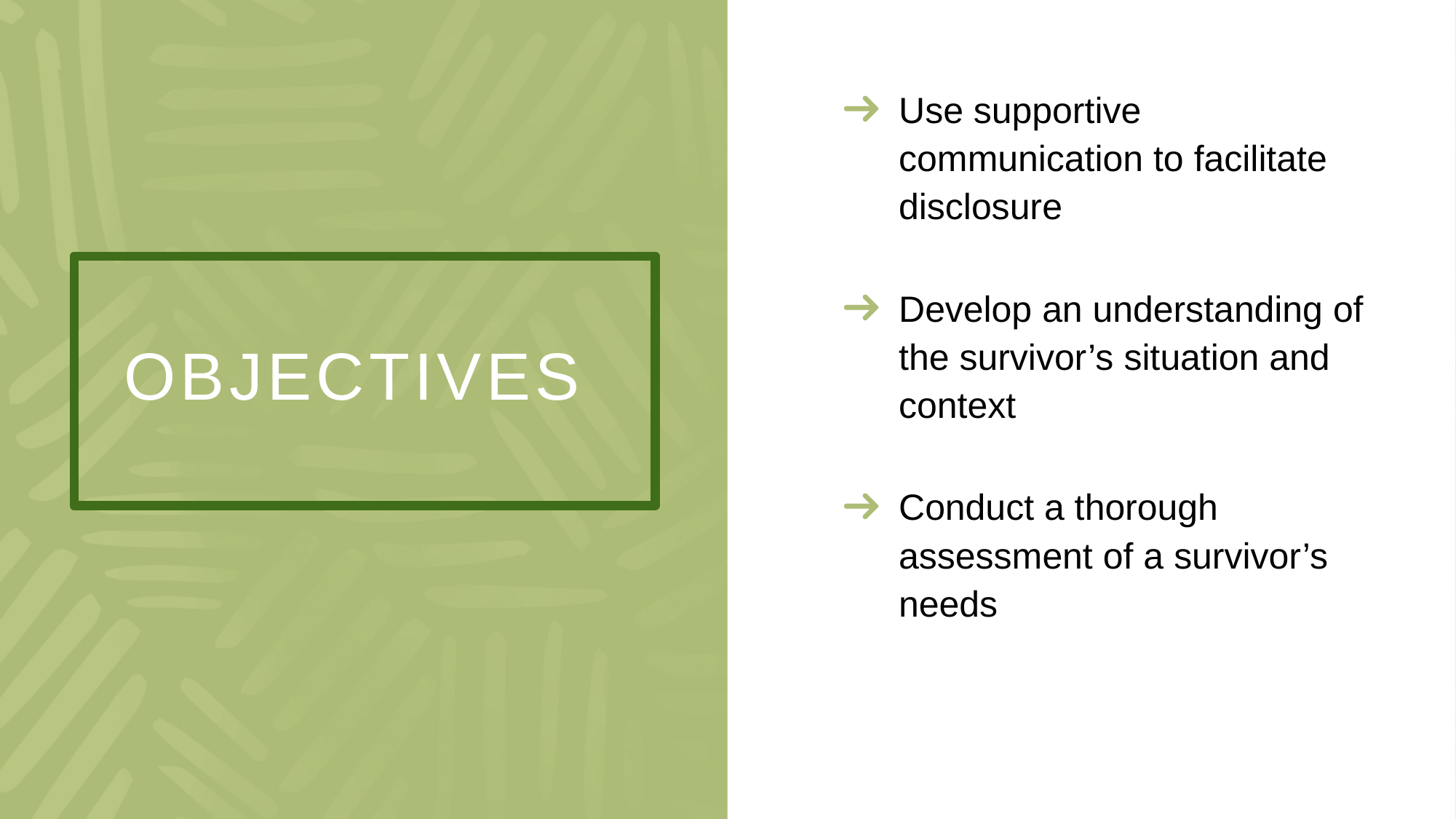

Use supportive communication to facilitate disclosure
Develop an understanding of the survivor’s situation and context
Conduct a thorough assessment of a survivor’s needs

# Objectives